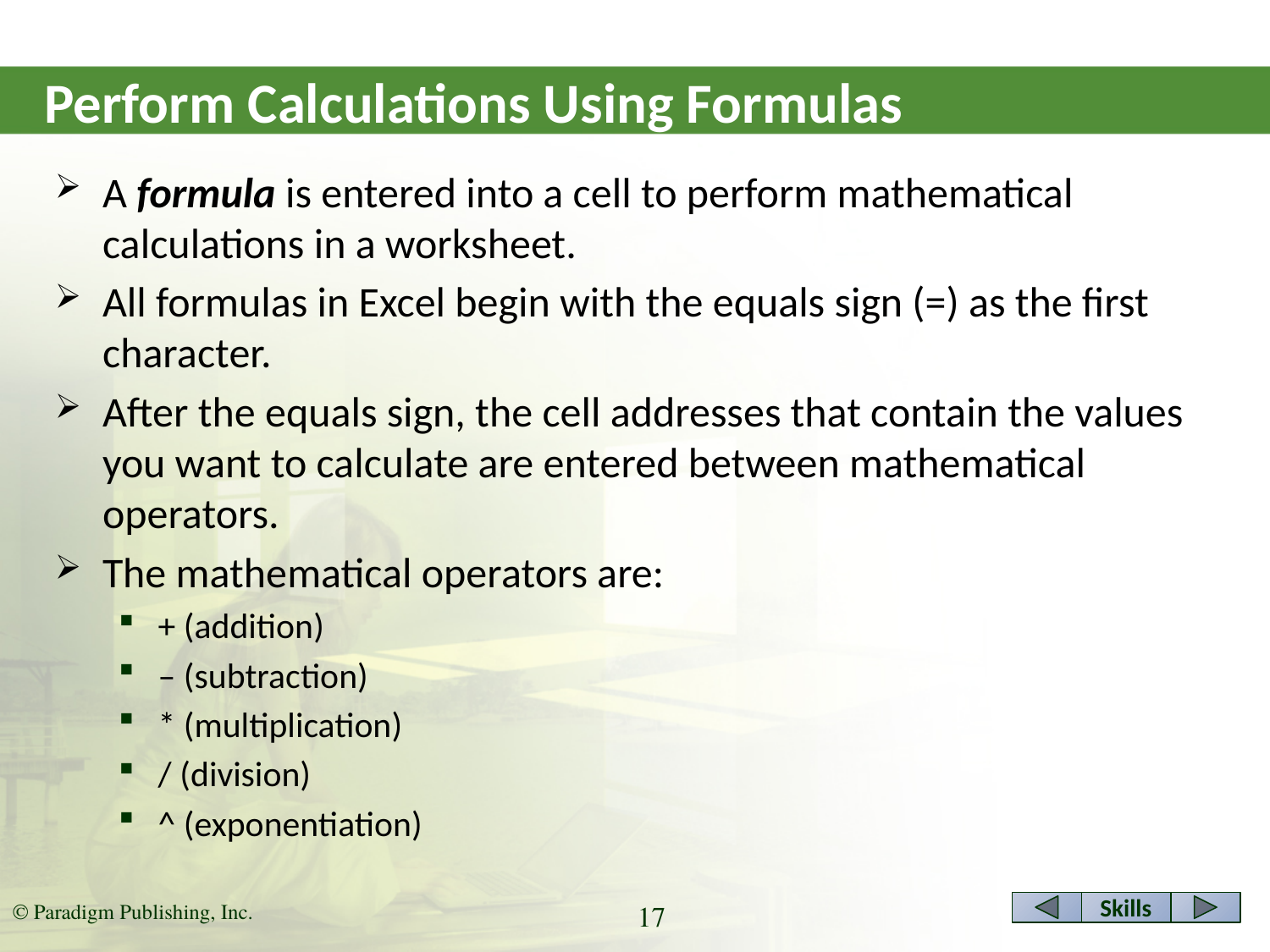

# Perform Calculations Using Formulas
A formula is entered into a cell to perform mathematical calculations in a worksheet.
All formulas in Excel begin with the equals sign (=) as the first character.
After the equals sign, the cell addresses that contain the values you want to calculate are entered between mathematical operators.
The mathematical operators are:
+ (addition)
– (subtraction)
* (multiplication)
/ (division)
^ (exponentiation)